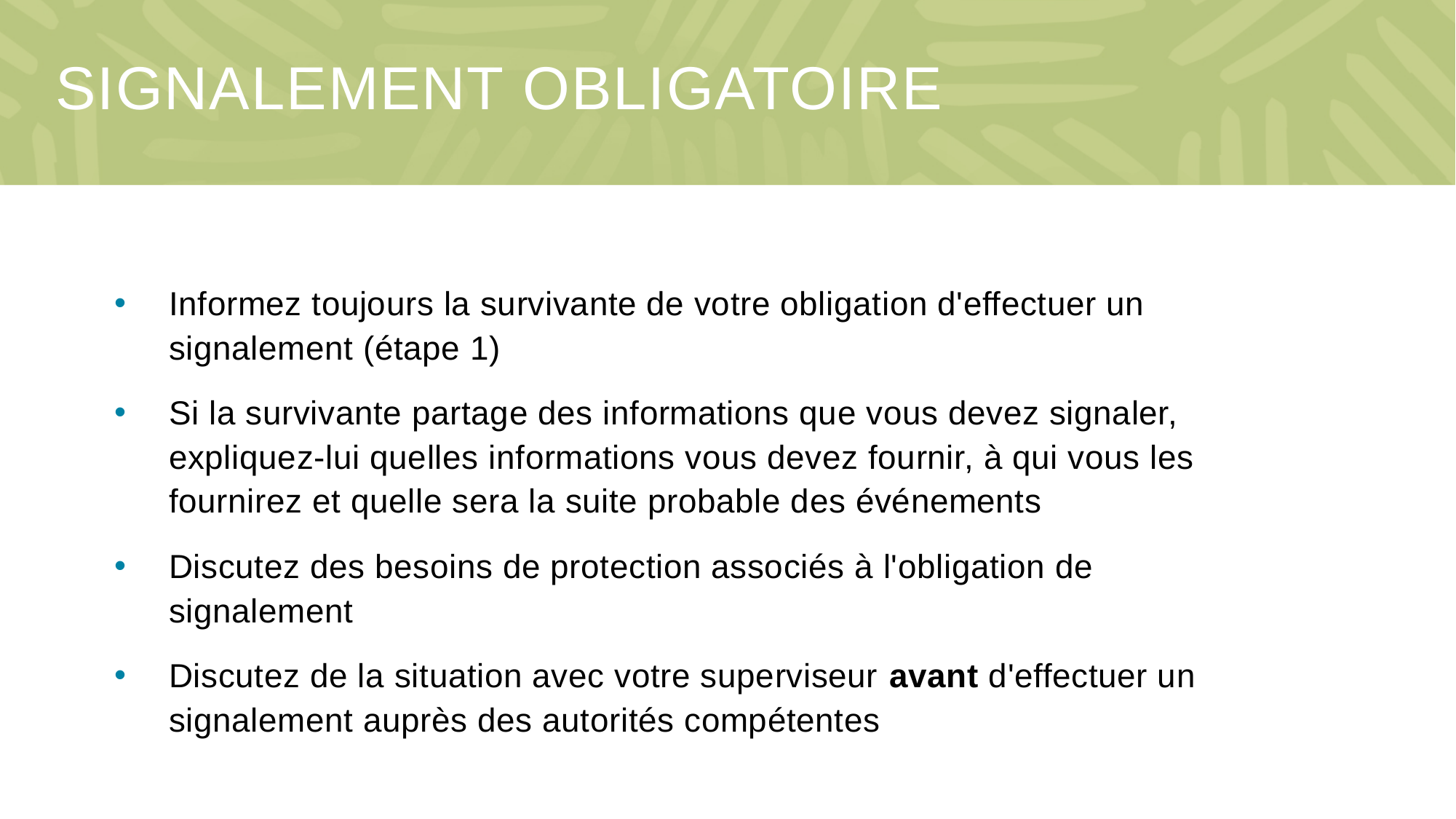

# Signalement obligatoire
Informez toujours la survivante de votre obligation d'effectuer un signalement (étape 1)
Si la survivante partage des informations que vous devez signaler, expliquez-lui quelles informations vous devez fournir, à qui vous les fournirez et quelle sera la suite probable des événements
Discutez des besoins de protection associés à l'obligation de signalement
Discutez de la situation avec votre superviseur avant d'effectuer un signalement auprès des autorités compétentes